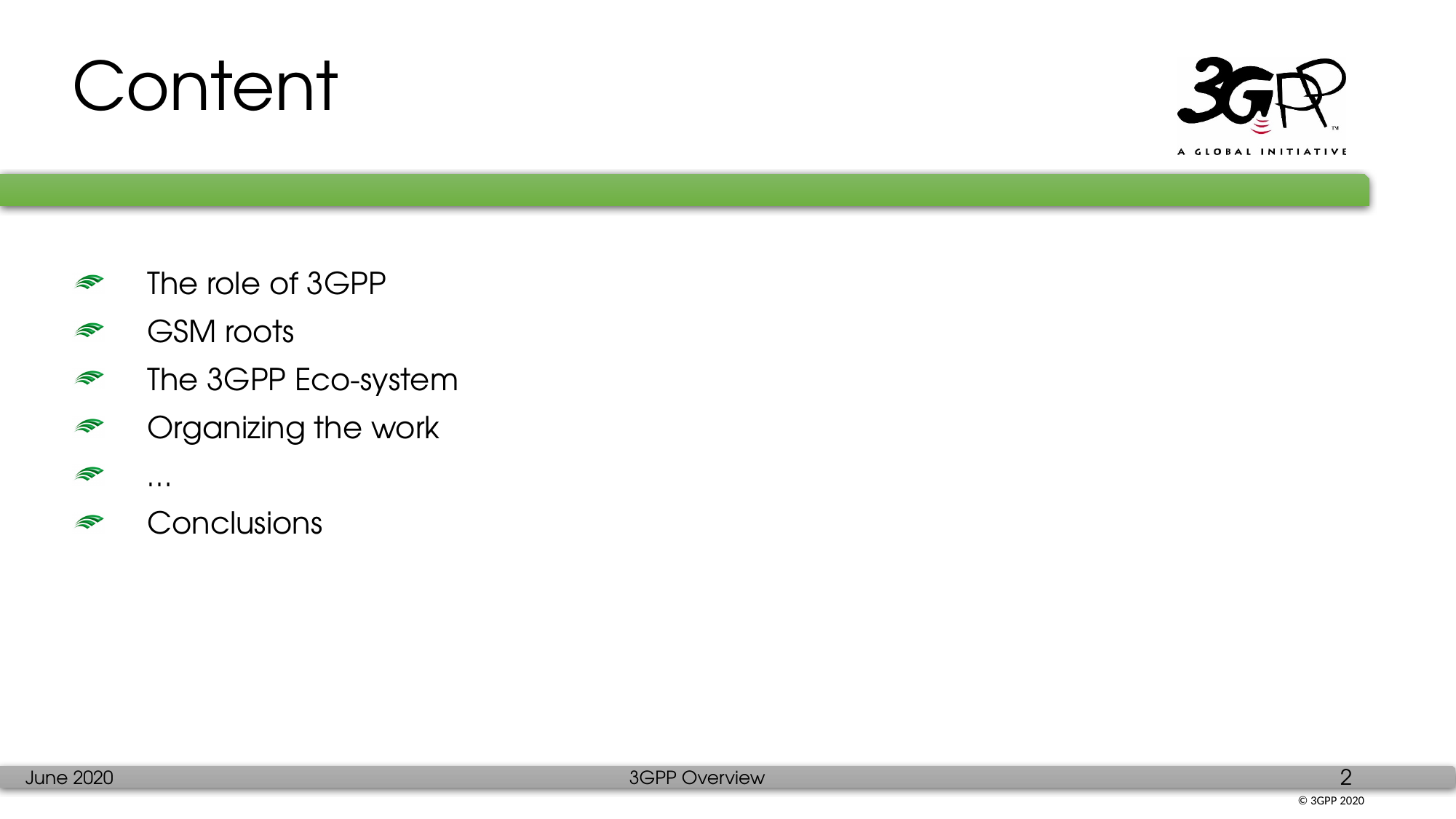

# Content
The role of 3GPP
GSM roots
The 3GPP Eco-system
Organizing the work
…
Conclusions